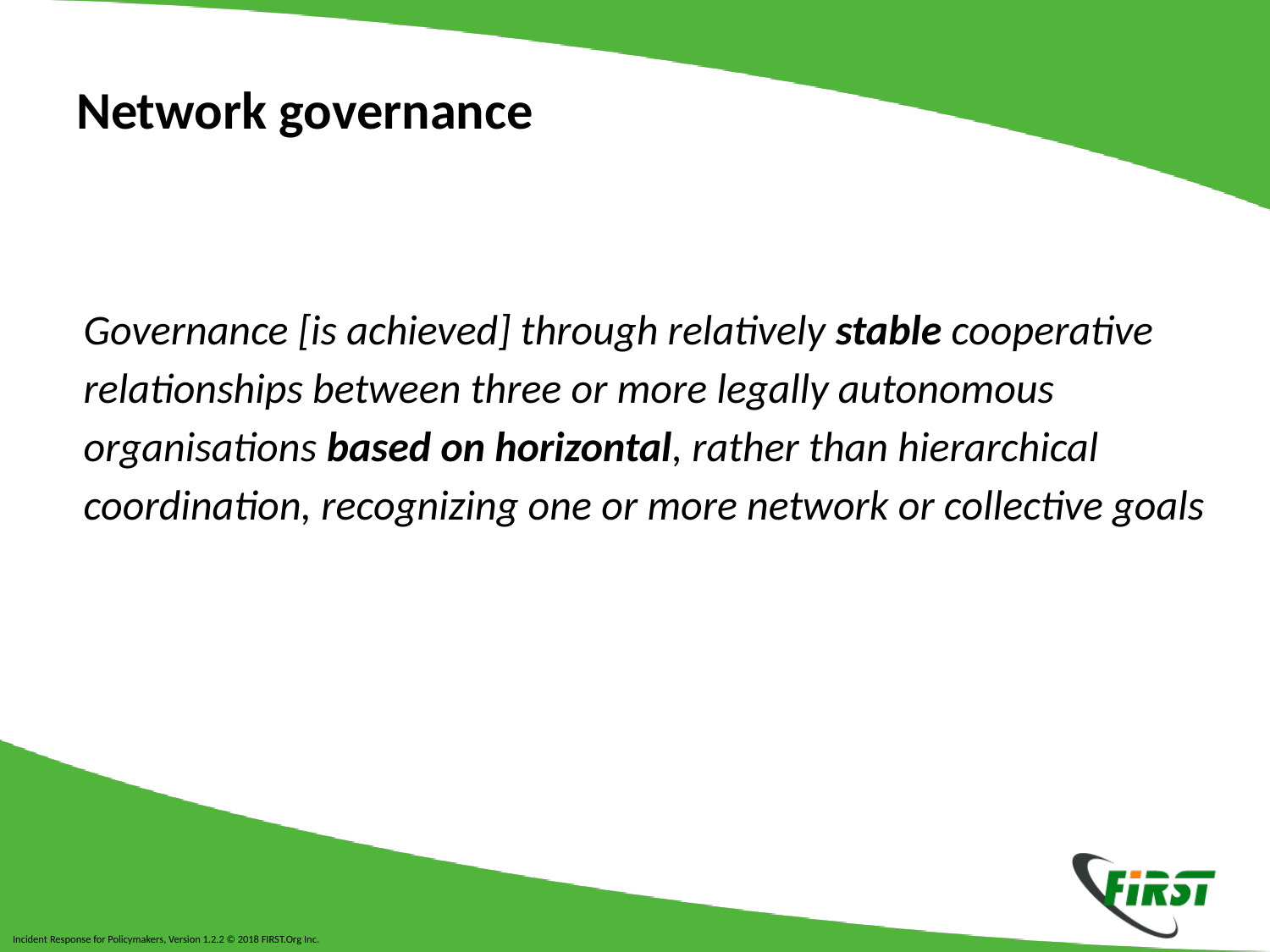

# Network governance
Governance [is achieved] through relatively stable cooperative relationships between three or more legally autonomous organisations based on horizontal, rather than hierarchical coordination, recognizing one or more network or collective goals